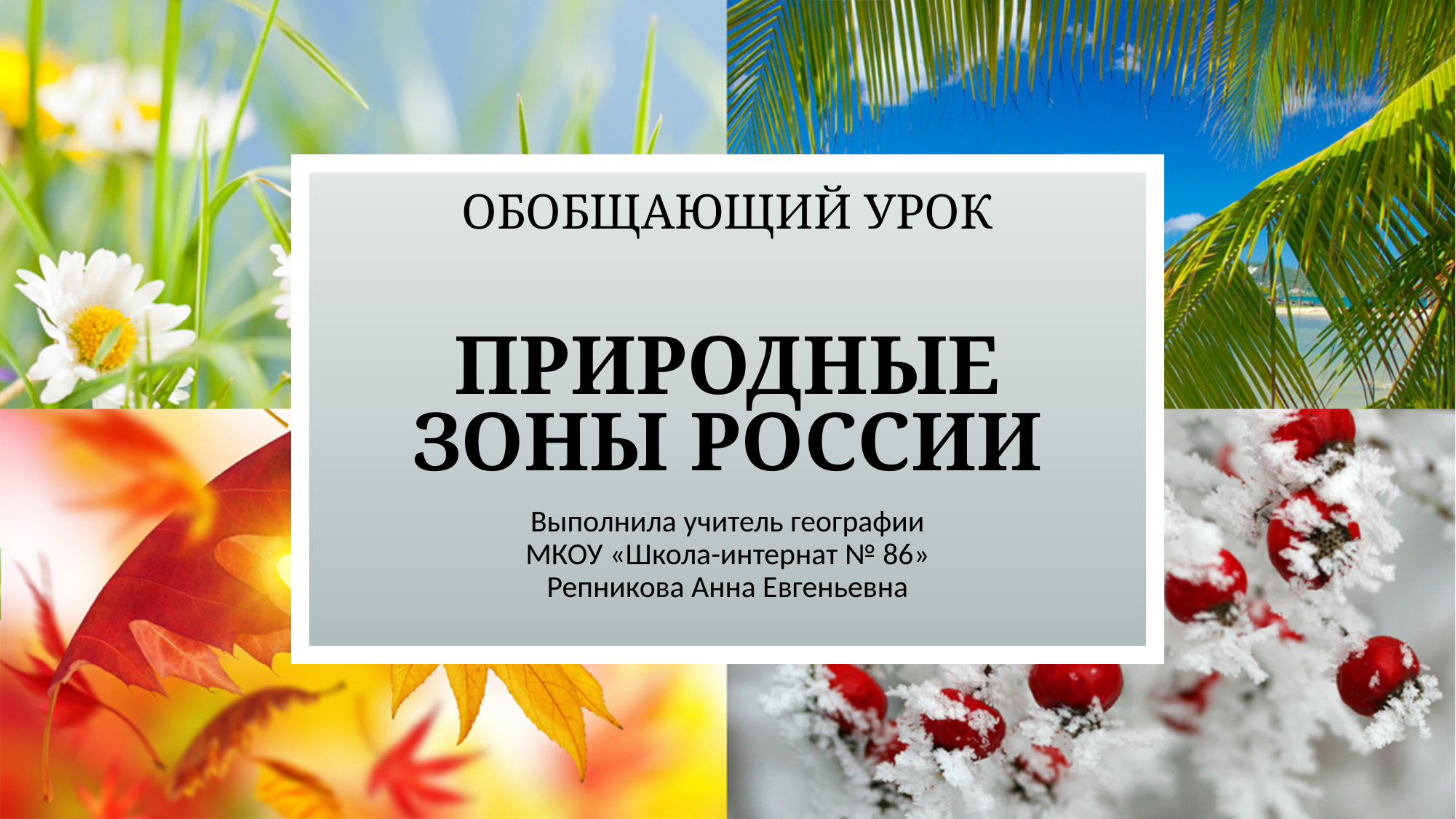

# Обобщающий урок Природные зоны России
Выполнила учитель географии
МКОУ «Школа-интернат № 86»
Репникова Анна Евгеньевна